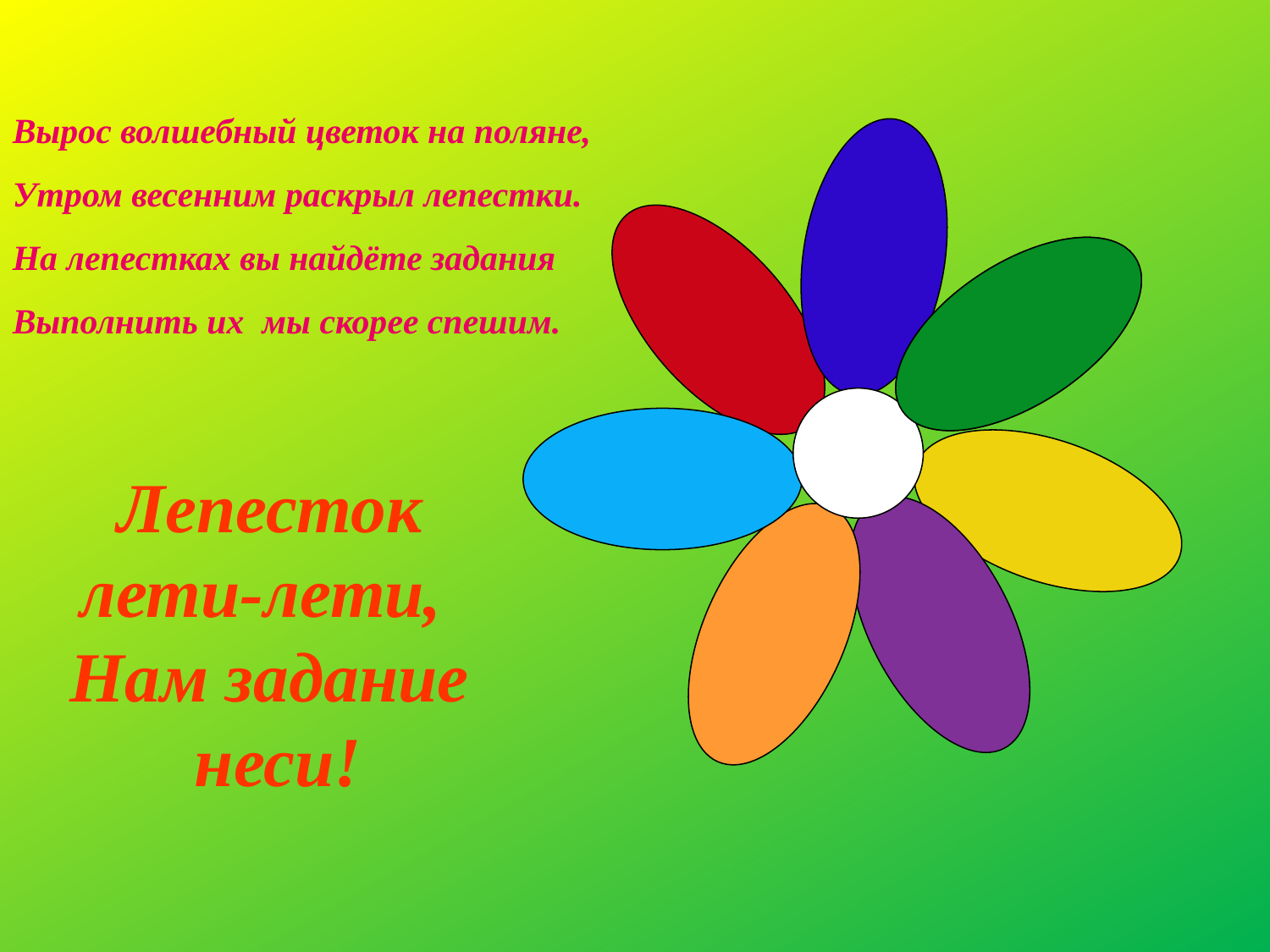

Вырос волшебный цветок на поляне,
Утром весенним раскрыл лепестки.
На лепестках вы найдёте задания
Выполнить их  мы скорее спешим.

Лепесток лети-лети,
Нам задание  неси!